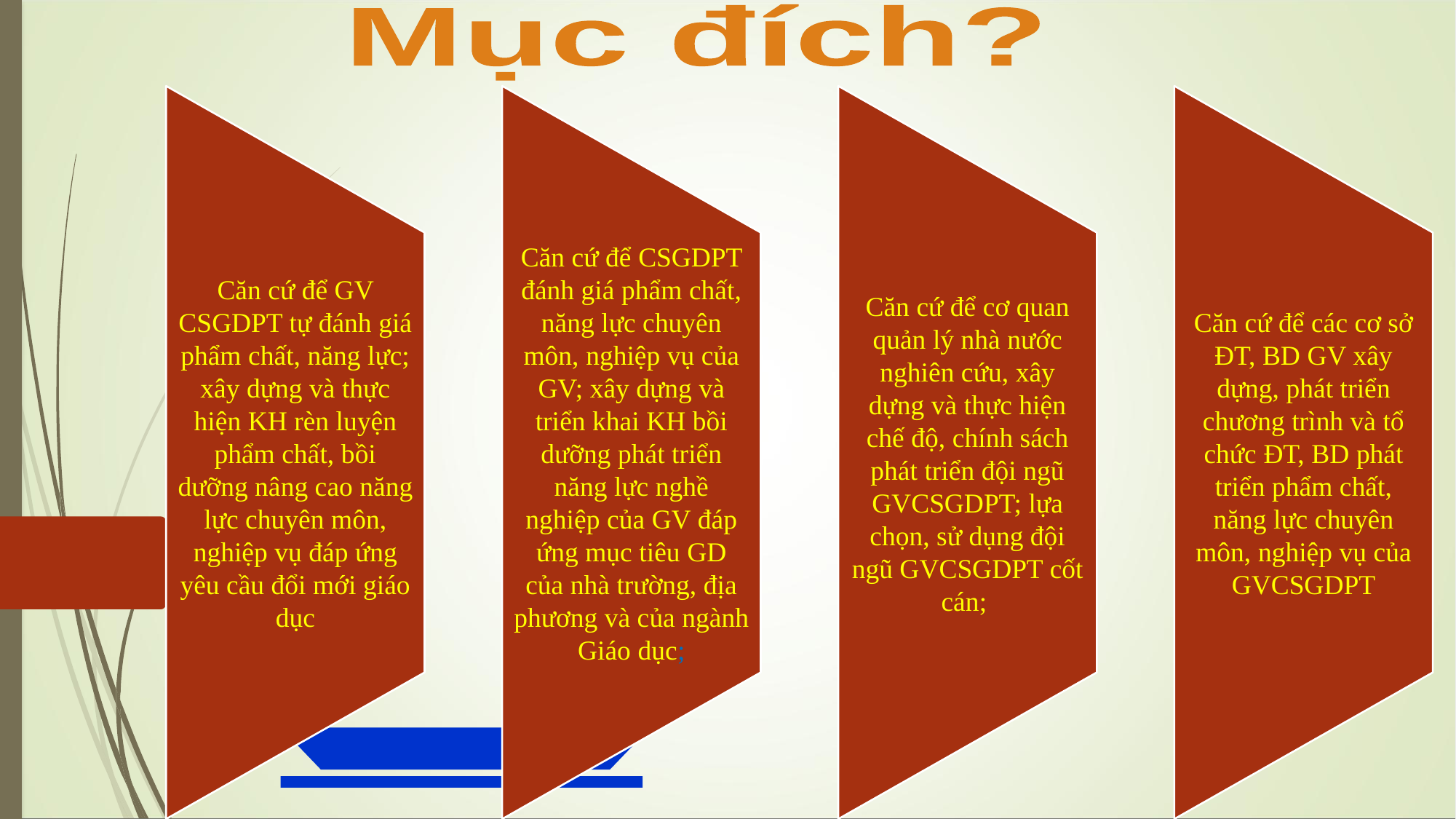

Mục đích?
Căn cứ để GV CSGDPT tự đánh giá phẩm chất, năng lực; xây dựng và thực hiện KH rèn luyện phẩm chất, bồi dưỡng nâng cao năng lực chuyên môn, nghiệp vụ đáp ứng yêu cầu đổi mới giáo dục
Căn cứ để CSGDPT đánh giá phẩm chất, năng lực chuyên môn, nghiệp vụ của GV; xây dựng và triển khai KH bồi dưỡng phát triển năng lực nghề nghiệp của GV đáp ứng mục tiêu GD của nhà trường, địa phương và của ngành Giáo dục;
Căn cứ để cơ quan quản lý nhà nước nghiên cứu, xây dựng và thực hiện chế độ, chính sách phát triển đội ngũ GVCSGDPT; lựa chọn, sử dụng đội ngũ GVCSGDPT cốt cán;
Căn cứ để các cơ sở ĐT, BD GV xây dựng, phát triển chương trình và tổ chức ĐT, BD phát triển phẩm chất, năng lực chuyên môn, nghiệp vụ của GVCSGDPT

!